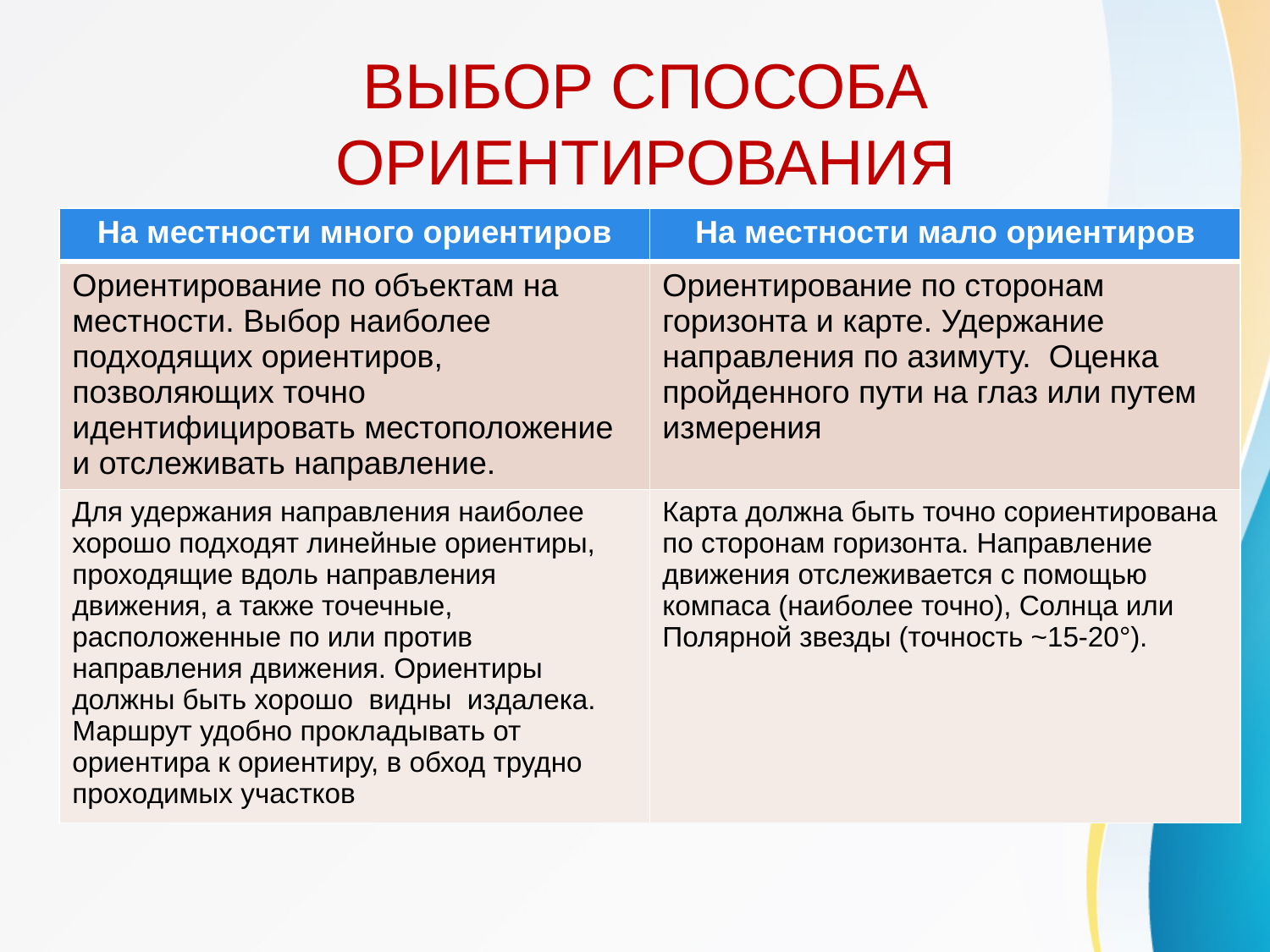

# ВЫБОР СПОСОБА ОРИЕНТИРОВАНИЯ
| На местности много ориентиров | На местности мало ориентиров |
| --- | --- |
| Ориентирование по объектам на местности. Выбор наиболее подходящих ориентиров, позволяющих точно идентифицировать местоположение и отслеживать направление. | Ориентирование по сторонам горизонта и карте. Удержание направления по азимуту. Оценка пройденного пути на глаз или путем измерения |
| Для удержания направления наиболее хорошо подходят линейные ориентиры, проходящие вдоль направления движения, а также точечные, расположенные по или против направления движения. Ориентиры должны быть хорошо видны издалека. Маршрут удобно прокладывать от ориентира к ориентиру, в обход трудно проходимых участков | Карта должна быть точно сориентирована по сторонам горизонта. Направление движения отслеживается с помощью компаса (наиболее точно), Солнца или Полярной звезды (точность ~15-20°). |